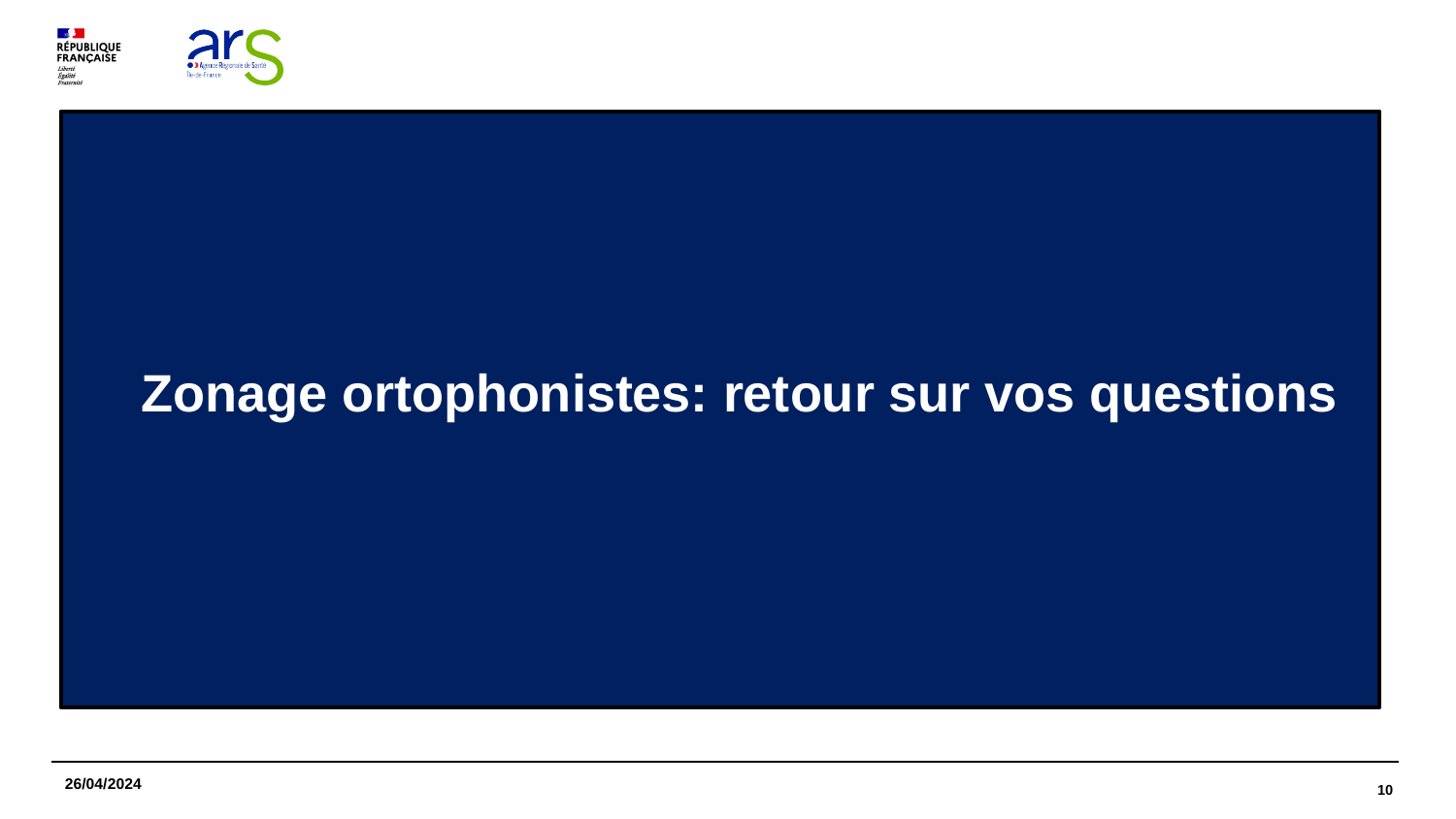

# Zonage ortophonistes: retour sur vos questions
26/04/2024
10